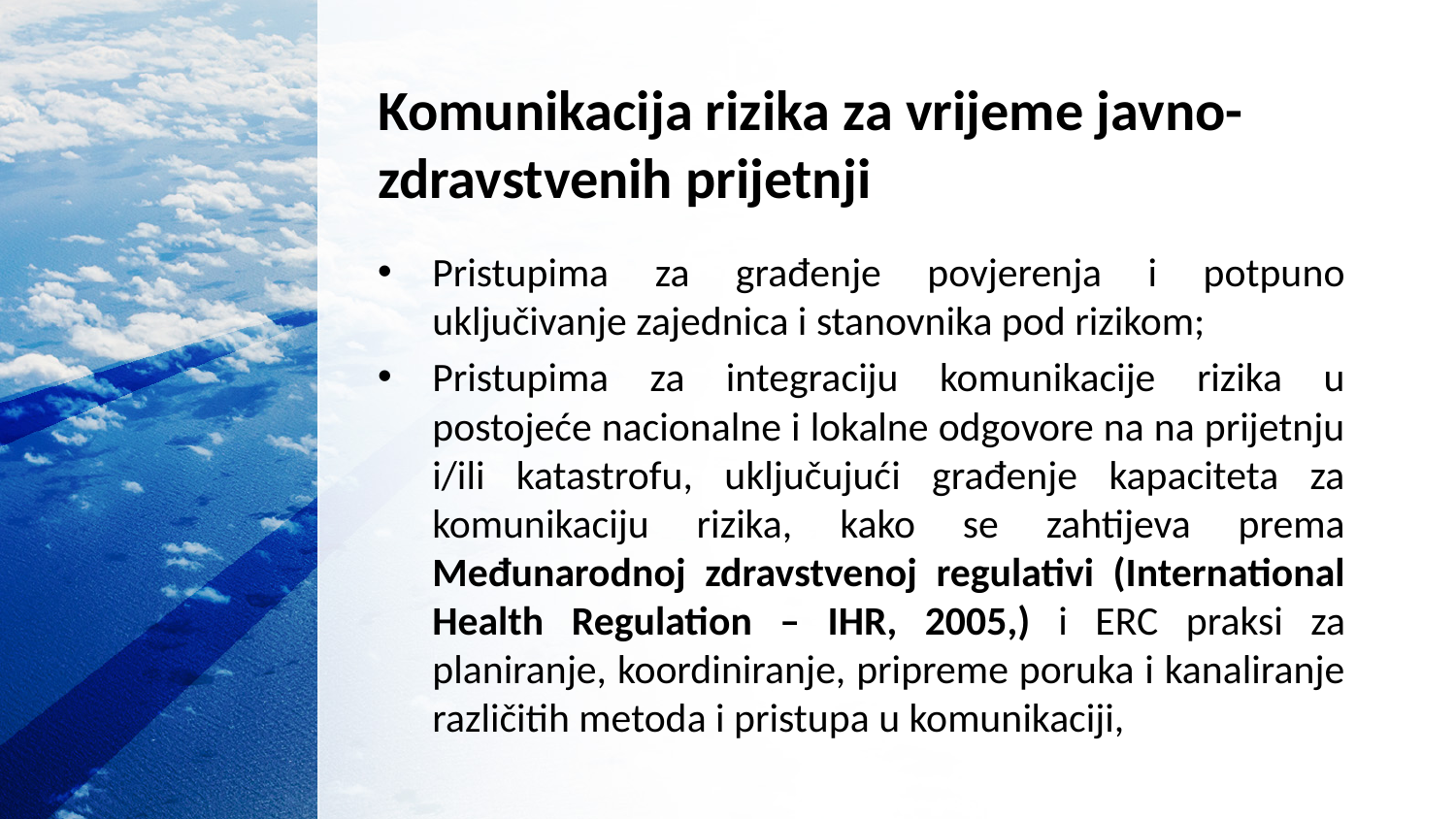

# Komunikacija rizika za vrijeme javno-zdravstvenih prijetnji
Pristupima za građenje povjerenja i potpuno uključivanje zajednica i stanovnika pod rizikom;
Pristupima za integraciju komunikacije rizika u postojeće nacionalne i lokalne odgovore na na prijetnju i/ili katastrofu, uključujući građenje kapaciteta za komunikaciju rizika, kako se zahtijeva prema Međunarodnoj zdravstvenoj regulativi (International Health Regulation – IHR, 2005,) i ERC praksi za planiranje, koordiniranje, pripreme poruka i kanaliranje različitih metoda i pristupa u komunikaciji,